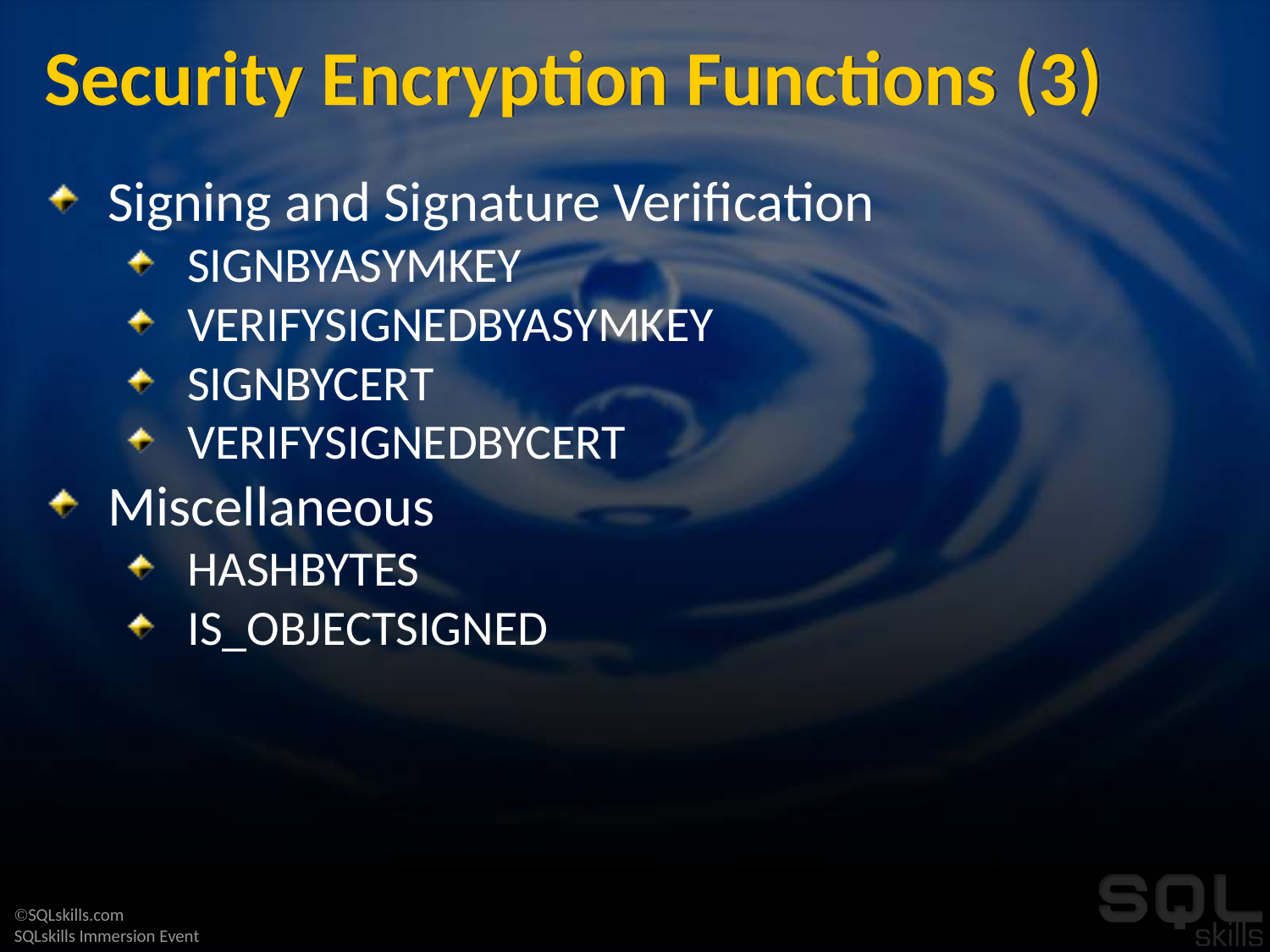

# Security Encryption Functions (3)
Signing and Signature Verification
SIGNBYASYMKEY
VERIFYSIGNEDBYASYMKEY
SIGNBYCERT
VERIFYSIGNEDBYCERT
Miscellaneous
HASHBYTES
IS_OBJECTSIGNED